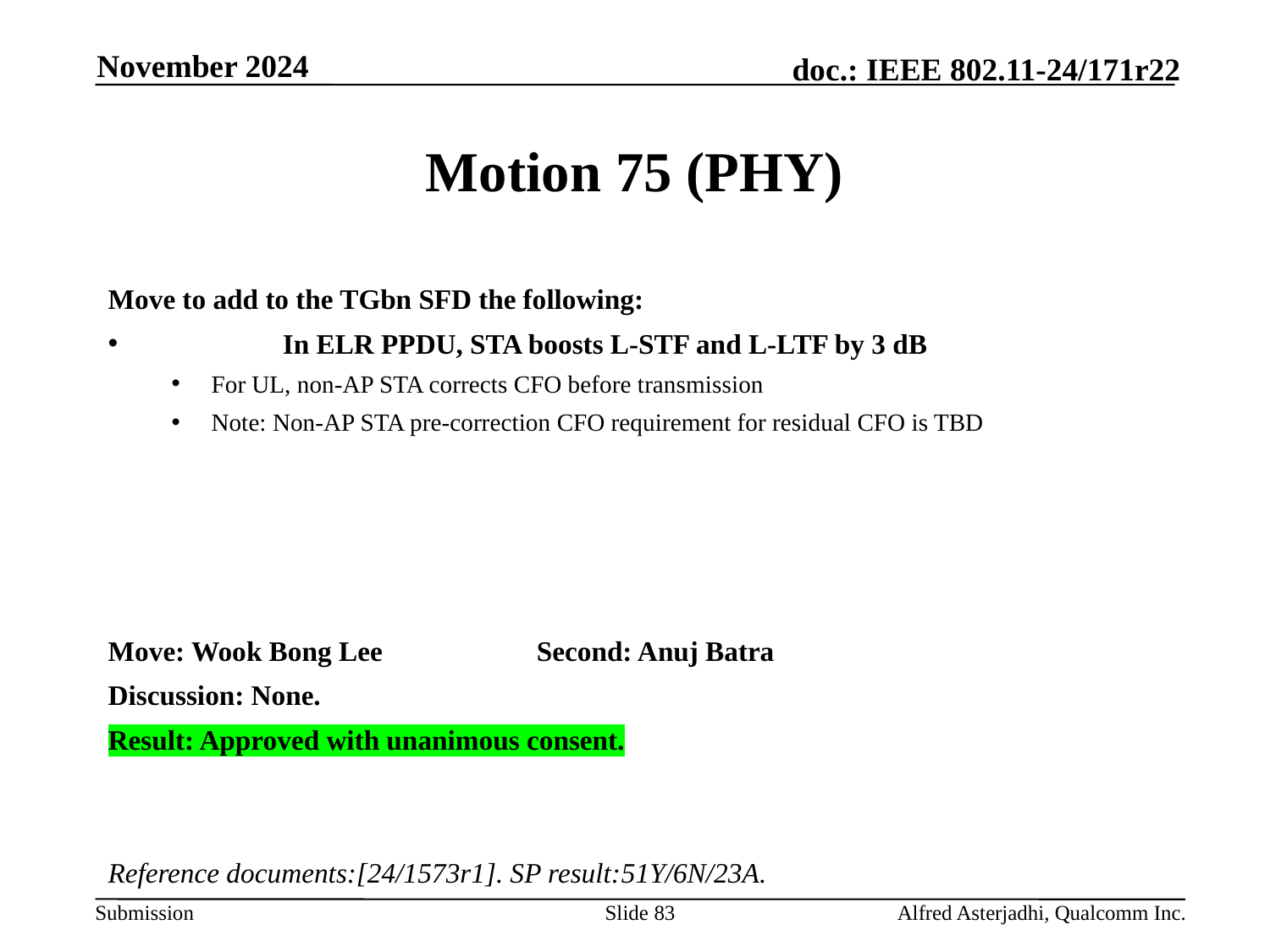

November 2024
# Motion 75 (PHY)
Move to add to the TGbn SFD the following:
	In ELR PPDU, STA boosts L-STF and L-LTF by 3 dB
For UL, non-AP STA corrects CFO before transmission
Note: Non-AP STA pre-correction CFO requirement for residual CFO is TBD

Move: Wook Bong Lee		Second: Anuj Batra
Discussion: None.
Result: Approved with unanimous consent.

Reference documents:[24/1573r1]. SP result:51Y/6N/23A.

Slide 83
Alfred Asterjadhi, Qualcomm Inc.